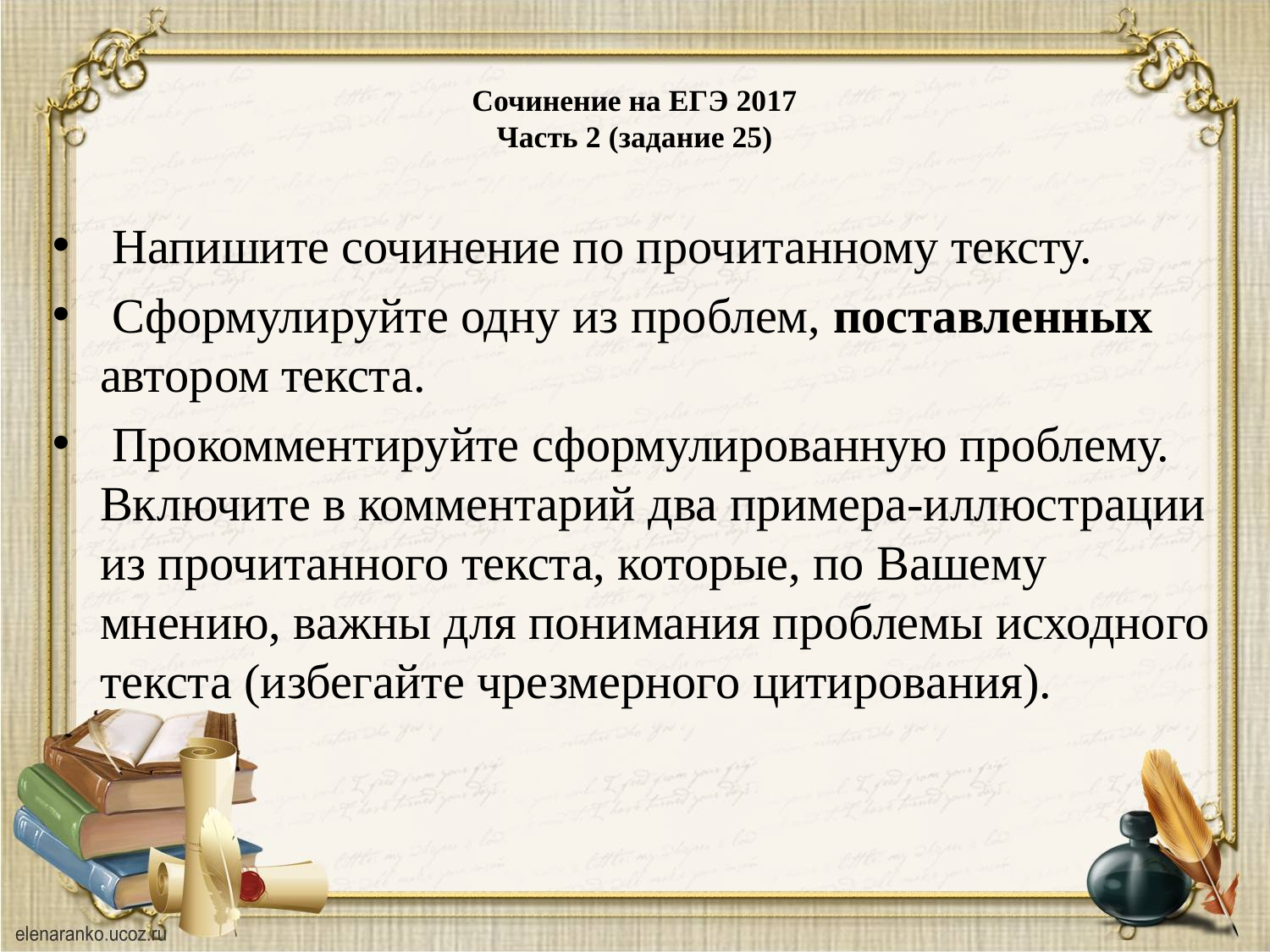

# Сочинение на ЕГЭ 2017 Часть 2 (задание 25)
 Напишите сочинение по прочитанному тексту.
 Сформулируйте одну из проблем, поставленных автором текста.
 Прокомментируйте сформулированную проблему. Включите в комментарий два примера-иллюстрации из прочитанного текста, которые, по Вашему мнению, важны для понимания проблемы исходного текста (избегайте чрезмерного цитирования).